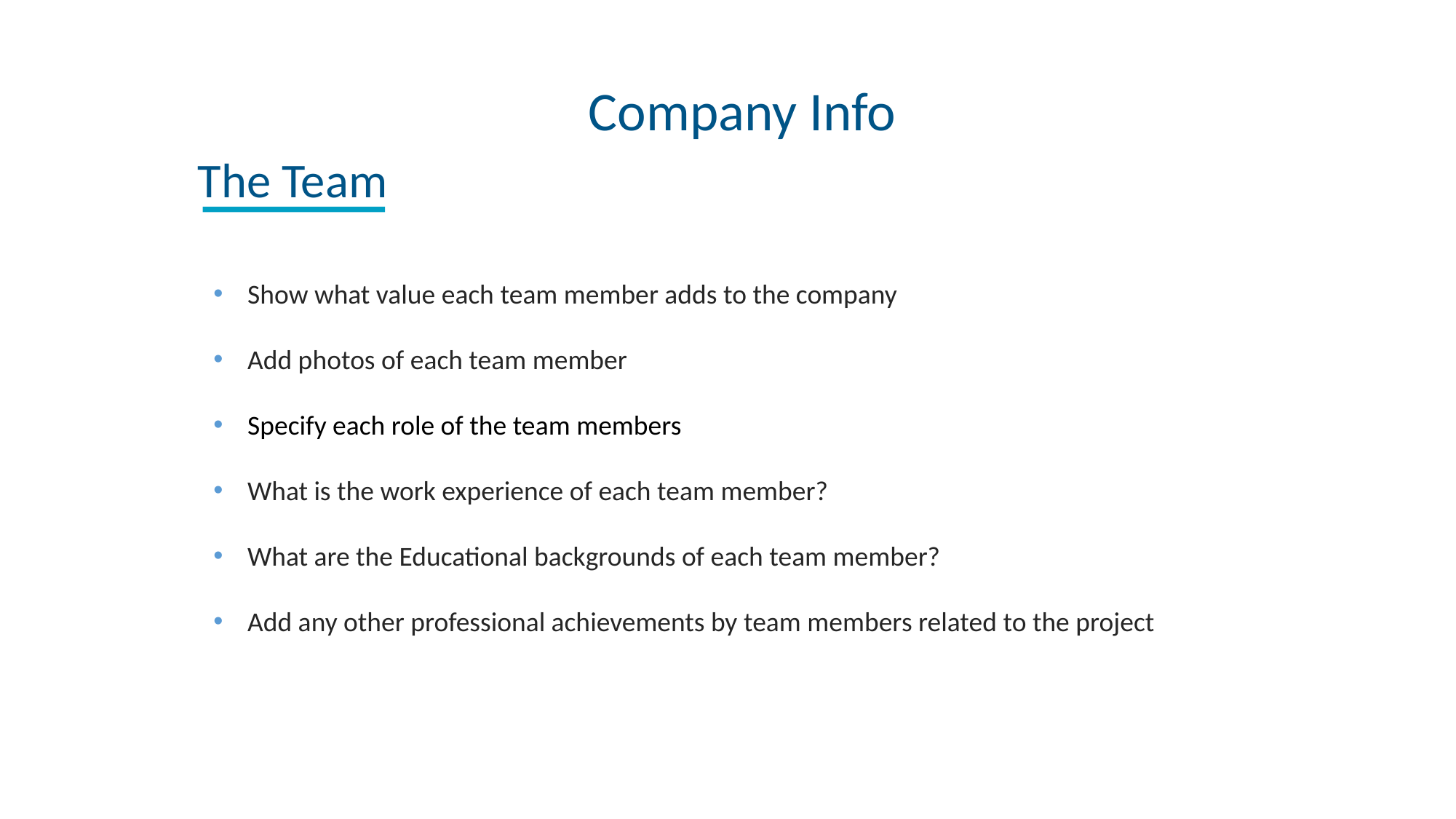

Company Info
The Team

Show what value each team member adds to the company

Add photos of each team member

Specify each role of the team members

What is the work experience of each team member?

What are the Educational backgrounds of each team member?

Add any other professional achievements by team members related to the project